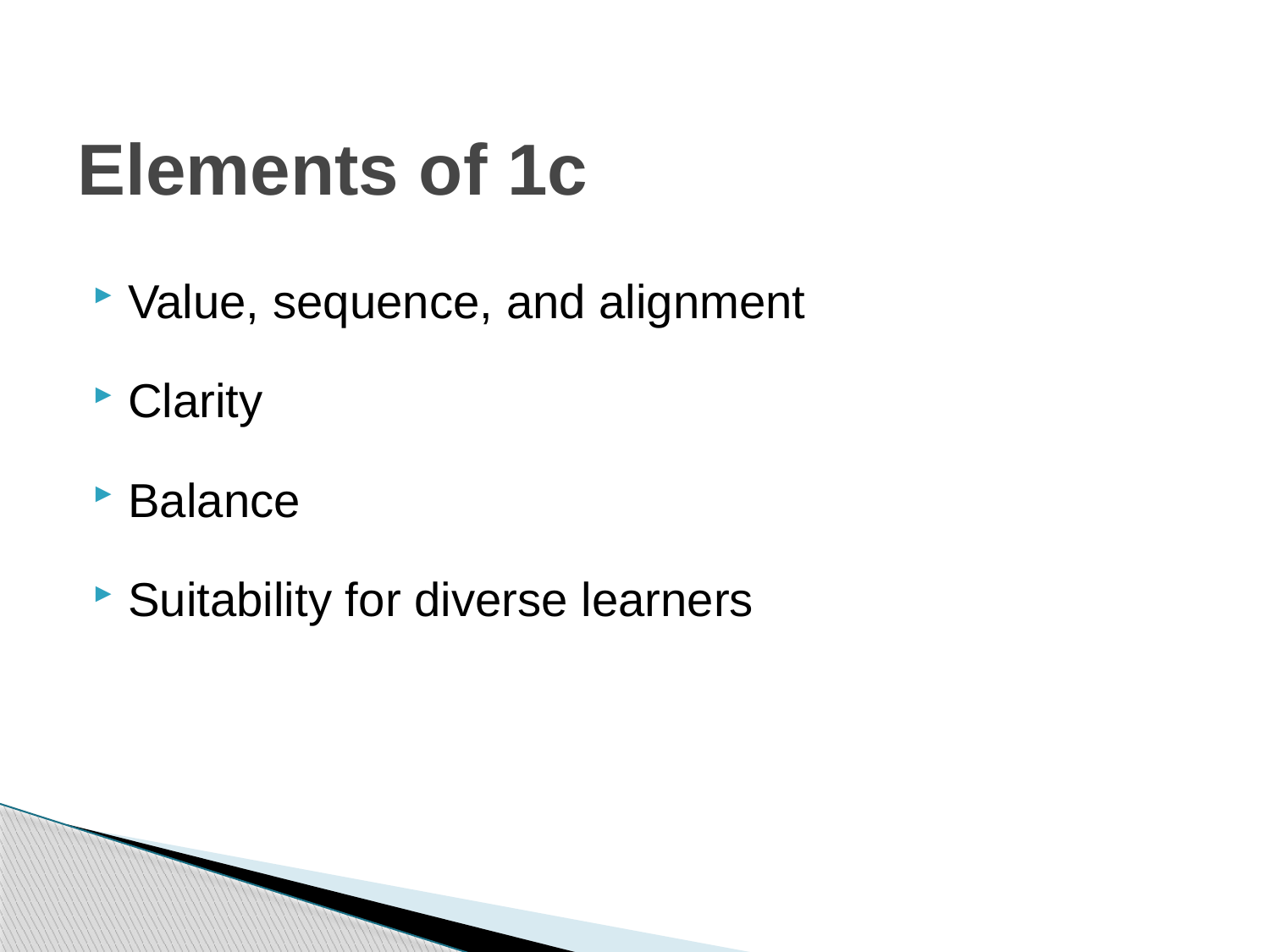

Elements of 1c
Value, sequence, and alignment
Clarity
Balance
Suitability for diverse learners